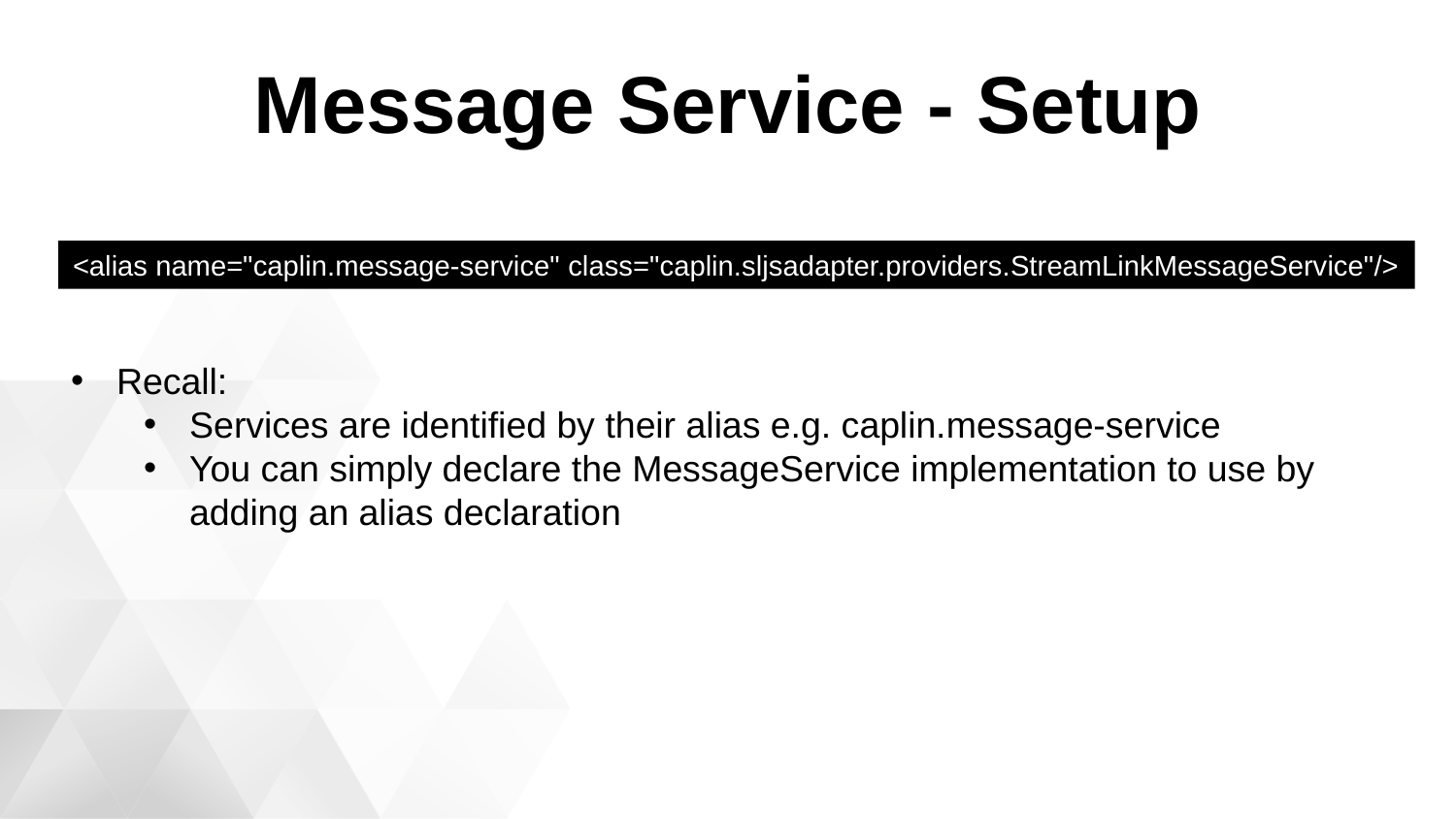

# Message Service - Setup
<alias name="caplin.message-service" class="caplin.sljsadapter.providers.StreamLinkMessageService"/>
Recall:
Services are identified by their alias e.g. caplin.message-service
You can simply declare the MessageService implementation to use by adding an alias declaration